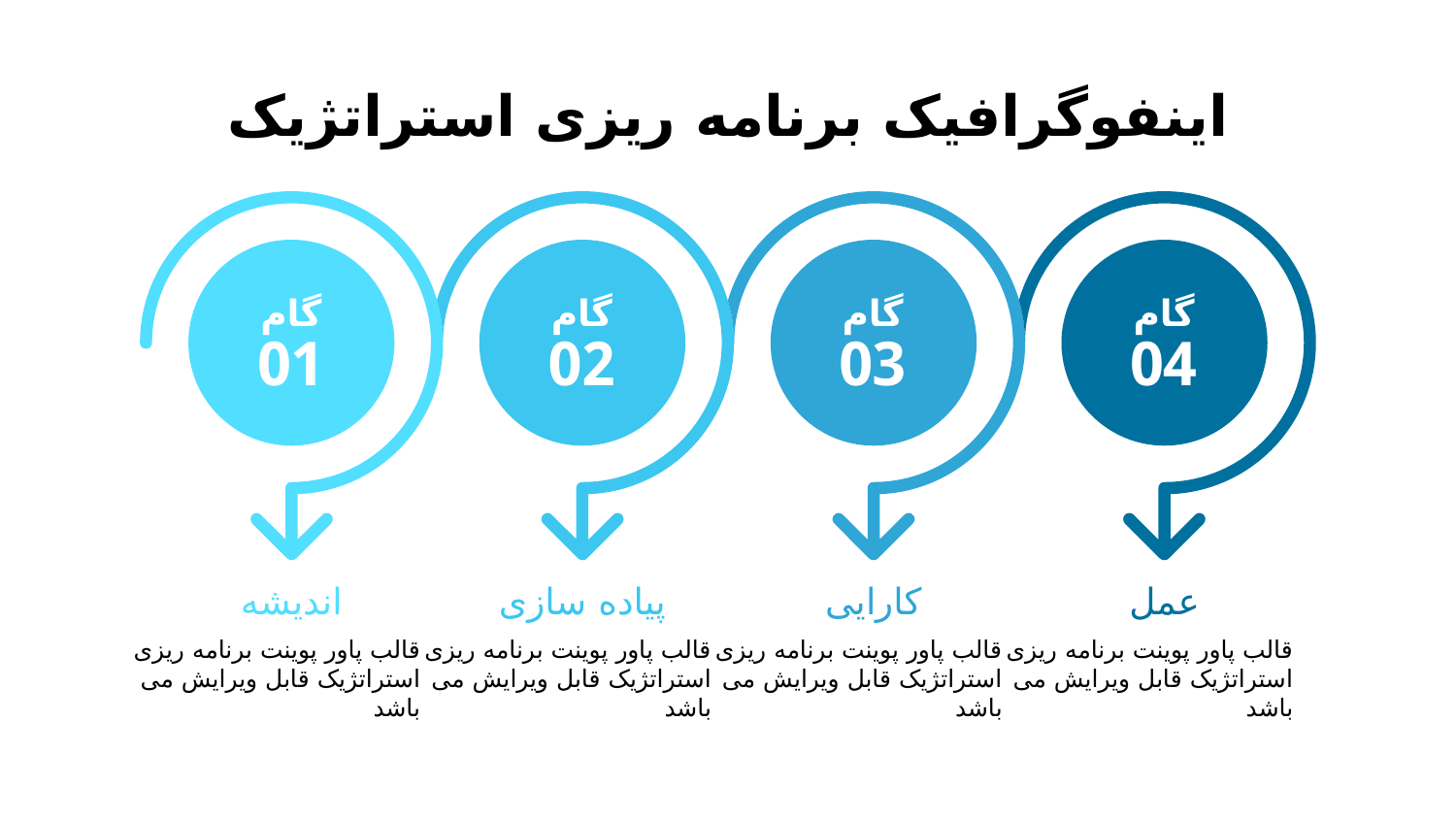

# اینفوگرافیک برنامه ریزی استراتژیک

گام
گام
گام
گام
01
02
03
04
اندیشه
پیاده سازی
عمل
کارایی
قالب پاور پوینت برنامه ریزی استراتژیک قابل ویرایش می باشد
قالب پاور پوینت برنامه ریزی استراتژیک قابل ویرایش می باشد
قالب پاور پوینت برنامه ریزی استراتژیک قابل ویرایش می باشد
قالب پاور پوینت برنامه ریزی استراتژیک قابل ویرایش می باشد